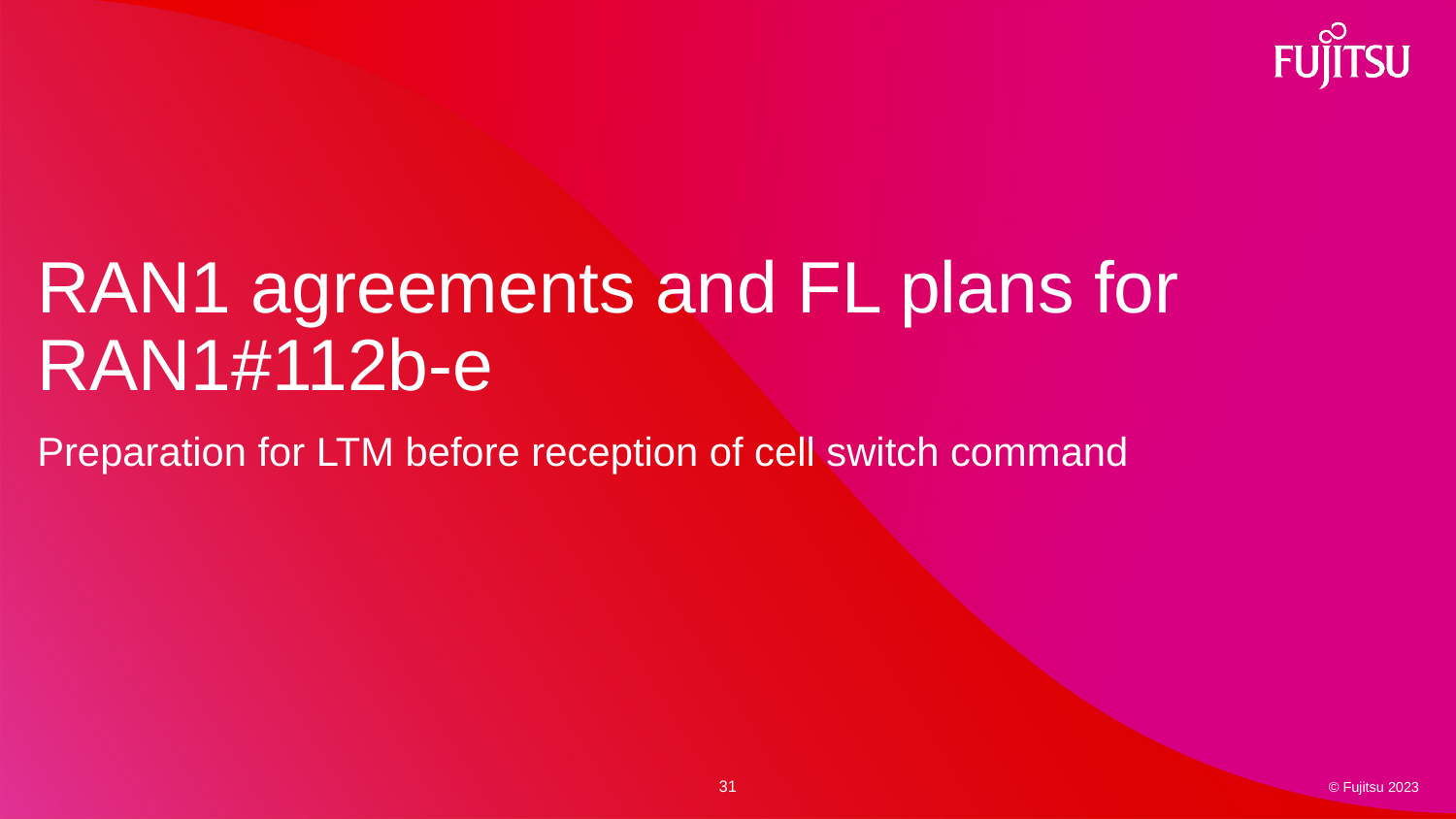

# RAN1 agreements and FL plans for RAN1#112b-e
Preparation for LTM before reception of cell switch command
31
© Fujitsu 2023